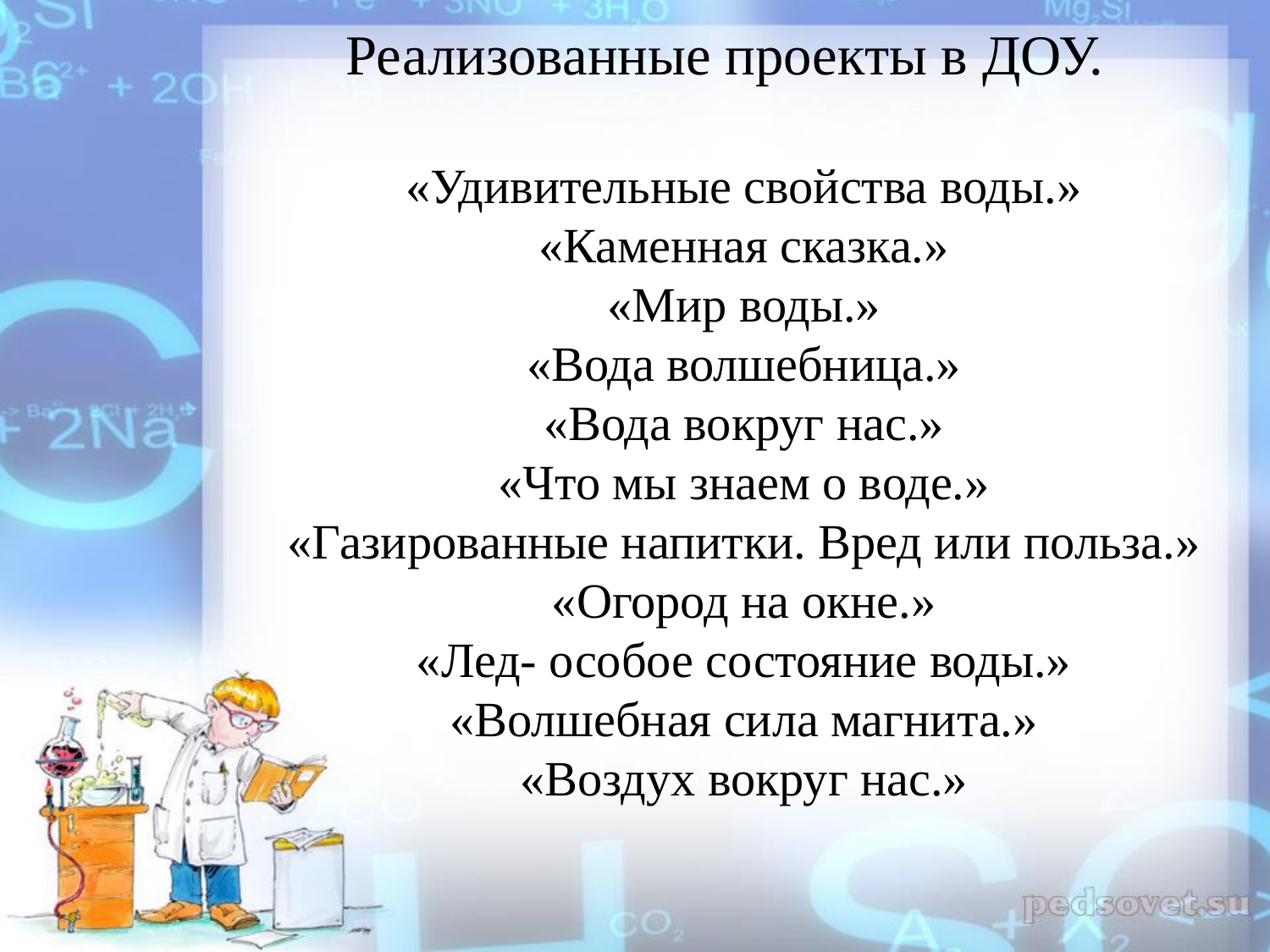

# Реализованные проекты в ДОУ. «Удивительные свойства воды.» «Каменная сказка.» «Мир воды.» «Вода волшебница.» «Вода вокруг нас.» «Что мы знаем о воде.» «Газированные напитки. Вред или польза.» «Огород на окне.» «Лед- особое состояние воды.» «Волшебная сила магнита.» «Воздух вокруг нас.»